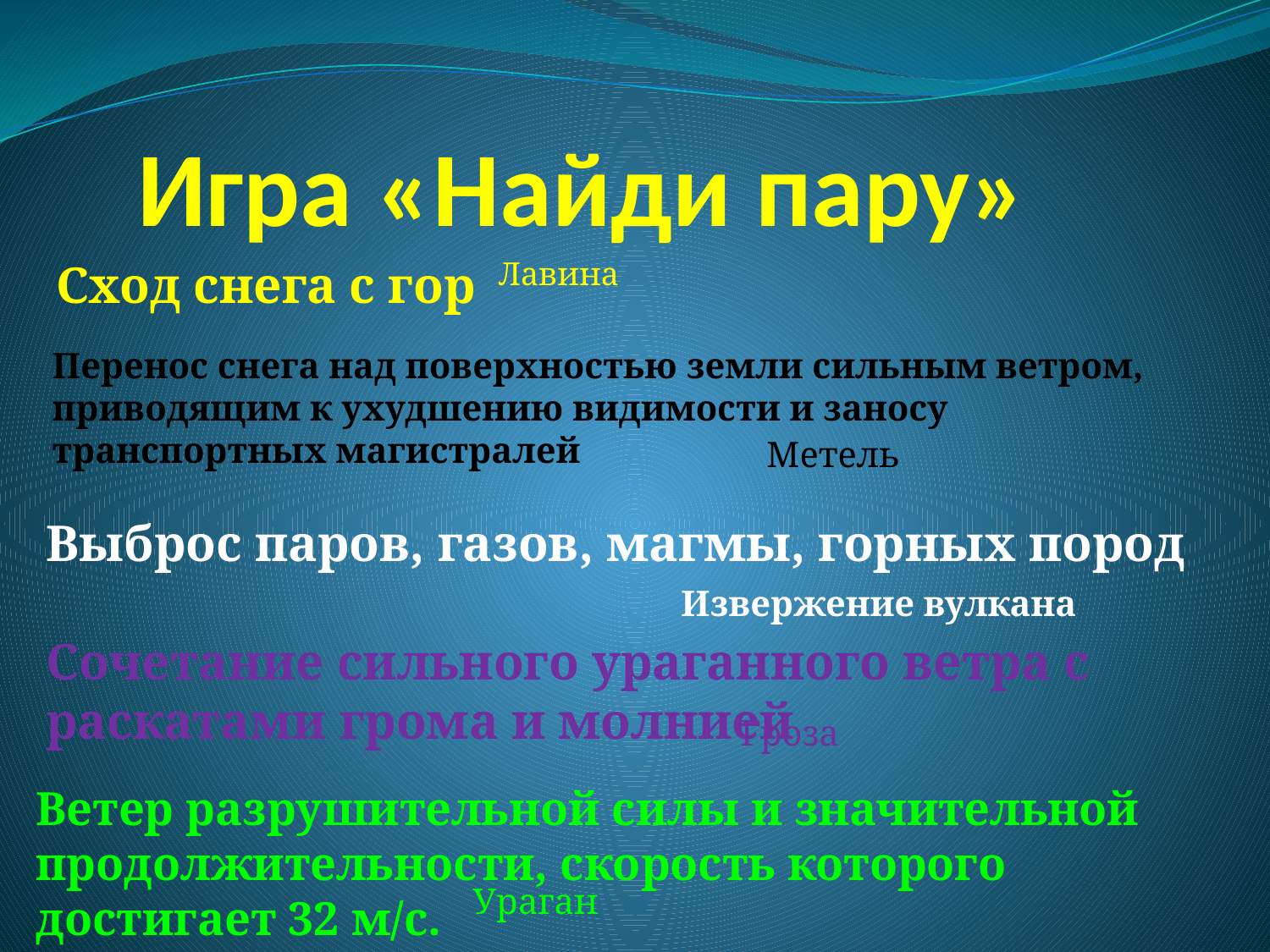

# Игра «Найди пару»
Сход снега с гор
Лавина
Перенос снега над поверхностью земли сильным ветром, приводящим к ухудшению видимости и заносу транспортных магистралей
Метель
Выброс паров, газов, магмы, горных пород
Извержение вулкана
Сочетание сильного ураганного ветра с раскатами грома и молнией

Гроза

Ветер разрушительной силы и значительной продолжительности, скорость которого достигает 32 м/с.

Ураган